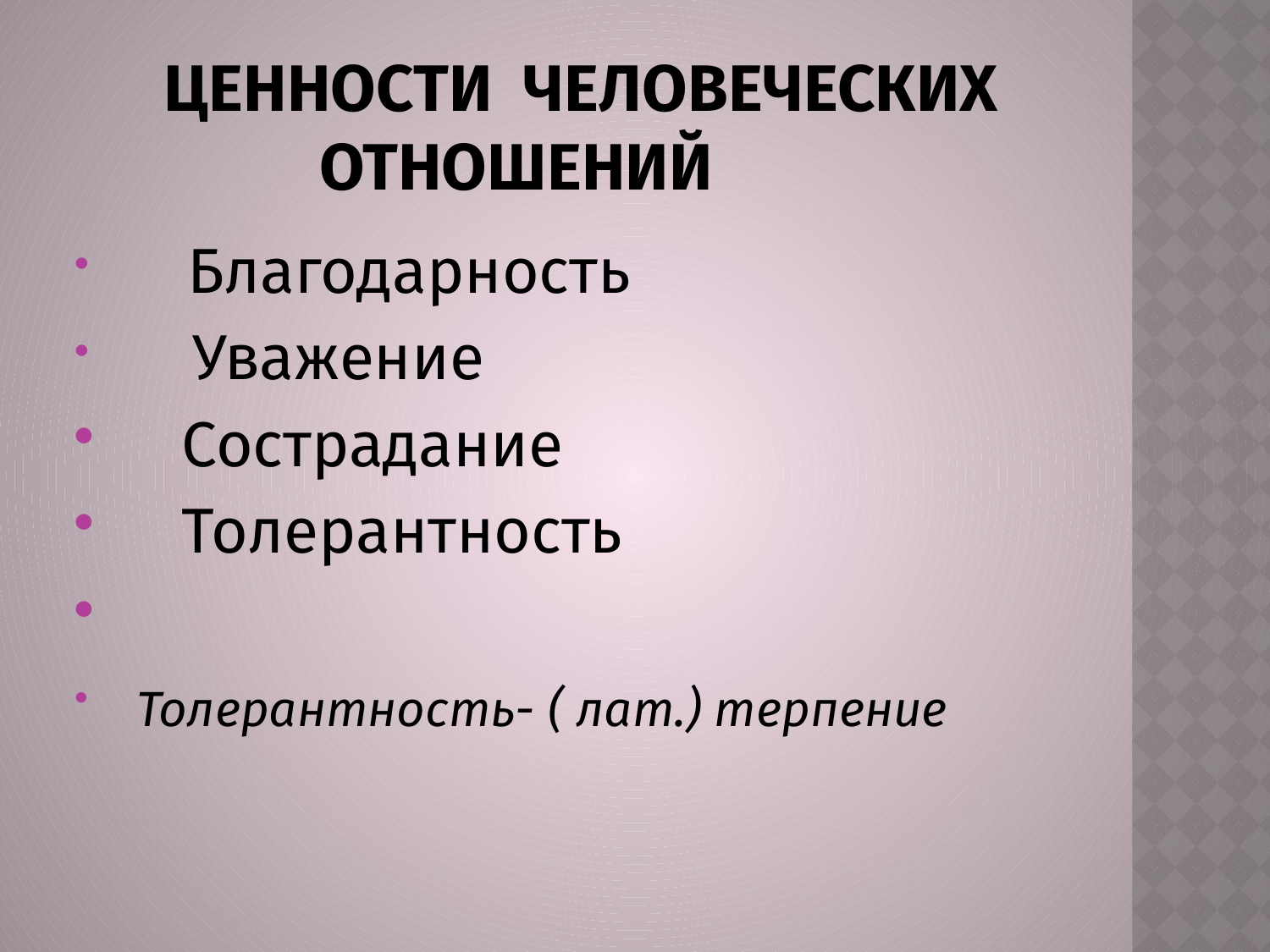

# Ценности  человеческих отношений
      Благодарность
      Уважение
    Сострадание
    Толерантность

  Толерантность- ( лат.) терпение